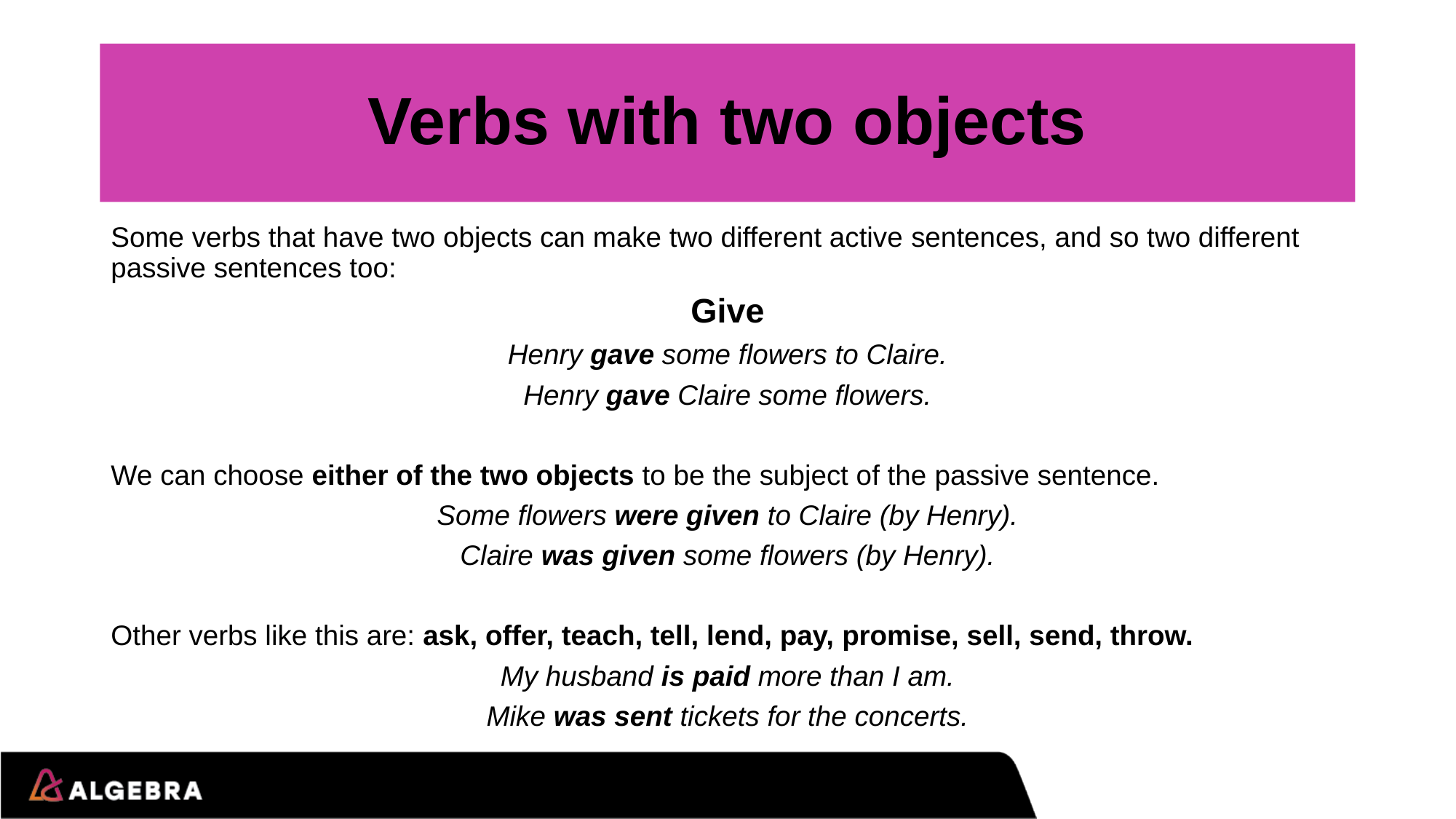

# Verbs with two objects
Some verbs that have two objects can make two different active sentences, and so two different passive sentences too:
Give
Henry gave some flowers to Claire.
Henry gave Claire some flowers.

We can choose either of the two objects to be the subject of the passive sentence.
Some flowers were given to Claire (by Henry).
Claire was given some flowers (by Henry).

Other verbs like this are: ask, offer, teach, tell, lend, pay, promise, sell, send, throw.
My husband is paid more than I am.
Mike was sent tickets for the concerts.